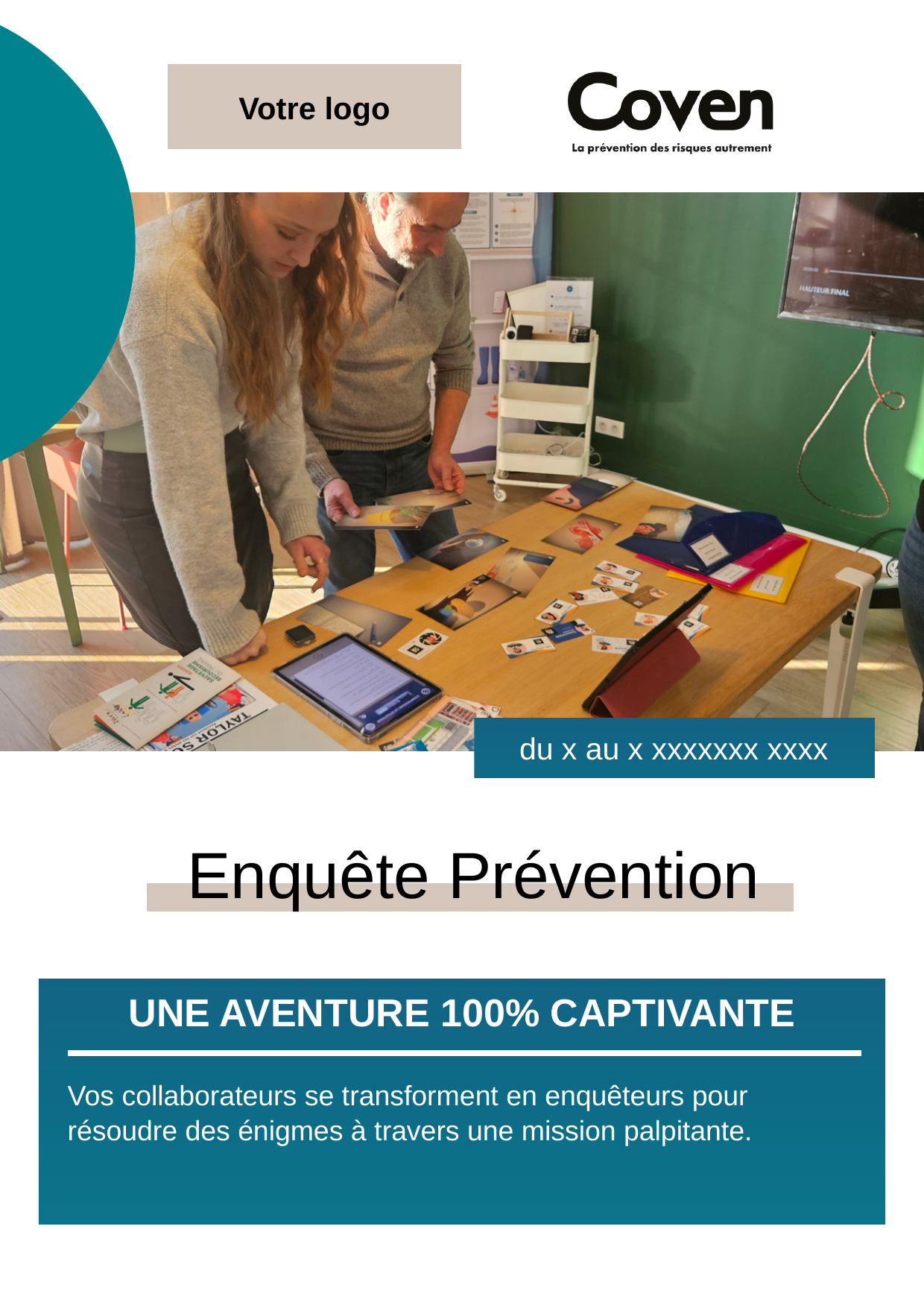

Votre logo

du x au x xxxxxxx xxxx
 Enquête Prévention

UNE AVENTURE 100% CAPTIVANTE

Vos collaborateurs se transforment en enquêteurs pour résoudre des énigmes à travers une mission palpitante.